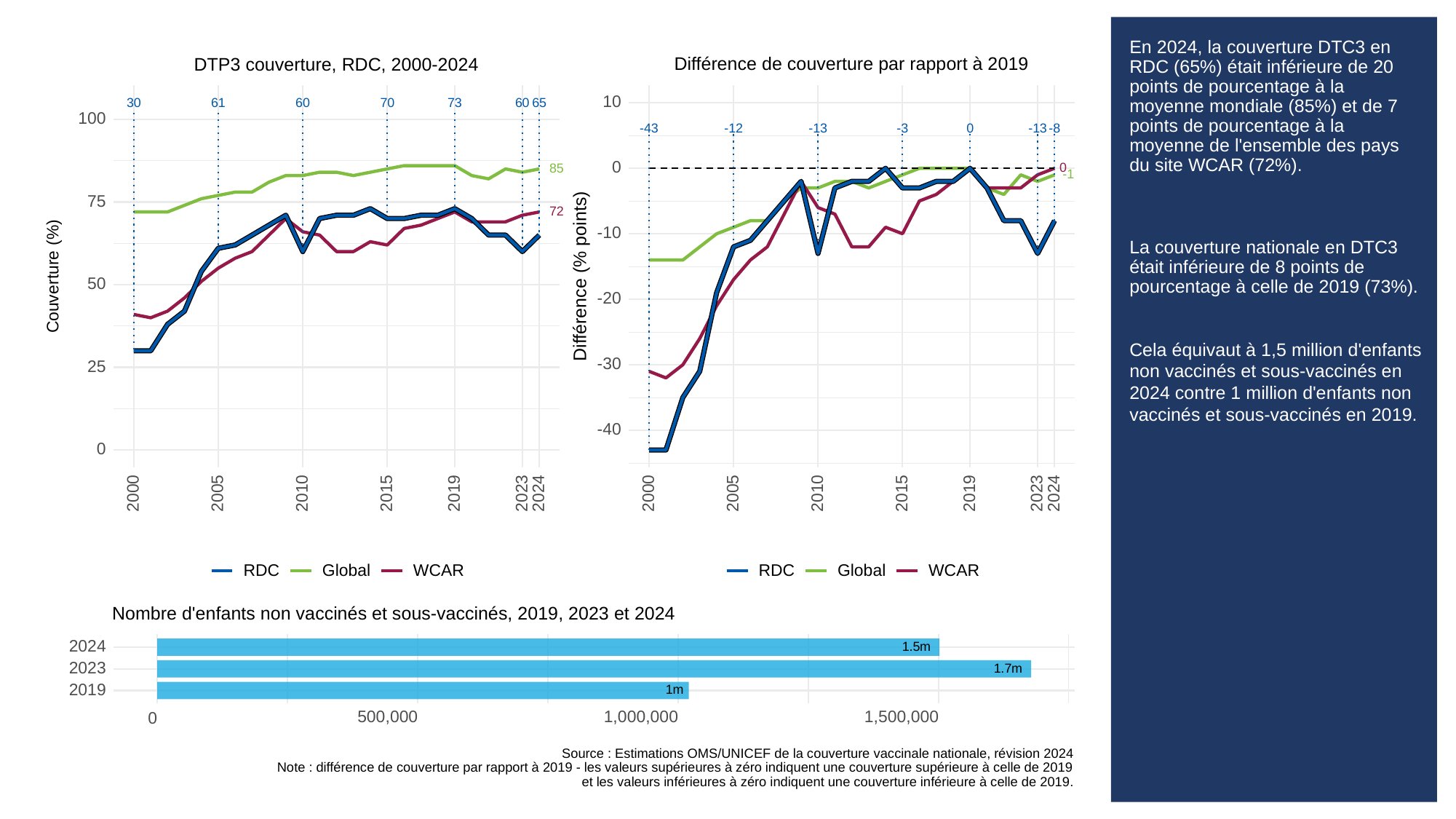

# En 2024, la couverture DTC3 en RDC (65%) était inférieure de 20 points de pourcentage à la moyenne mondiale (85%) et de 7 points de pourcentage à la moyenne de l'ensemble des pays du site WCAR (72%).

La couverture nationale en DTC3 était inférieure de 8 points de pourcentage à celle de 2019 (73%).

Cela équivaut à 1,5 million d'enfants non vaccinés et sous-vaccinés en 2024 contre 1 million d'enfants non vaccinés et sous-vaccinés en 2019.

Différence de couverture par rapport à 2019
DTP3 couverture, RDC, 2000-2024

10
30
73
61
60
70
60
65

100

-43
-13
-3
-13
0
-8
-12

0
0
85

-1
75

72

-10

Différence (% points)
Couverture (%)
50

-20

-30
25

-40

0

2023
2023
2000
2005
2010
2015
2019
2024
2000
2005
2010
2015
2019
2024
RDC
Global
WCAR
RDC
Global
WCAR

Nombre d'enfants non vaccinés et sous-vaccinés, 2019, 2023 et 2024

2024
1.5m

2023
1.7m

2019
1m

500,000
1,000,000
1,500,000
0
Source : Estimations OMS/UNICEF de la couverture vaccinale nationale, révision 2024
Note : différence de couverture par rapport à 2019 - les valeurs supérieures à zéro indiquent une couverture supérieure à celle de 2019
et les valeurs inférieures à zéro indiquent une couverture inférieure à celle de 2019.